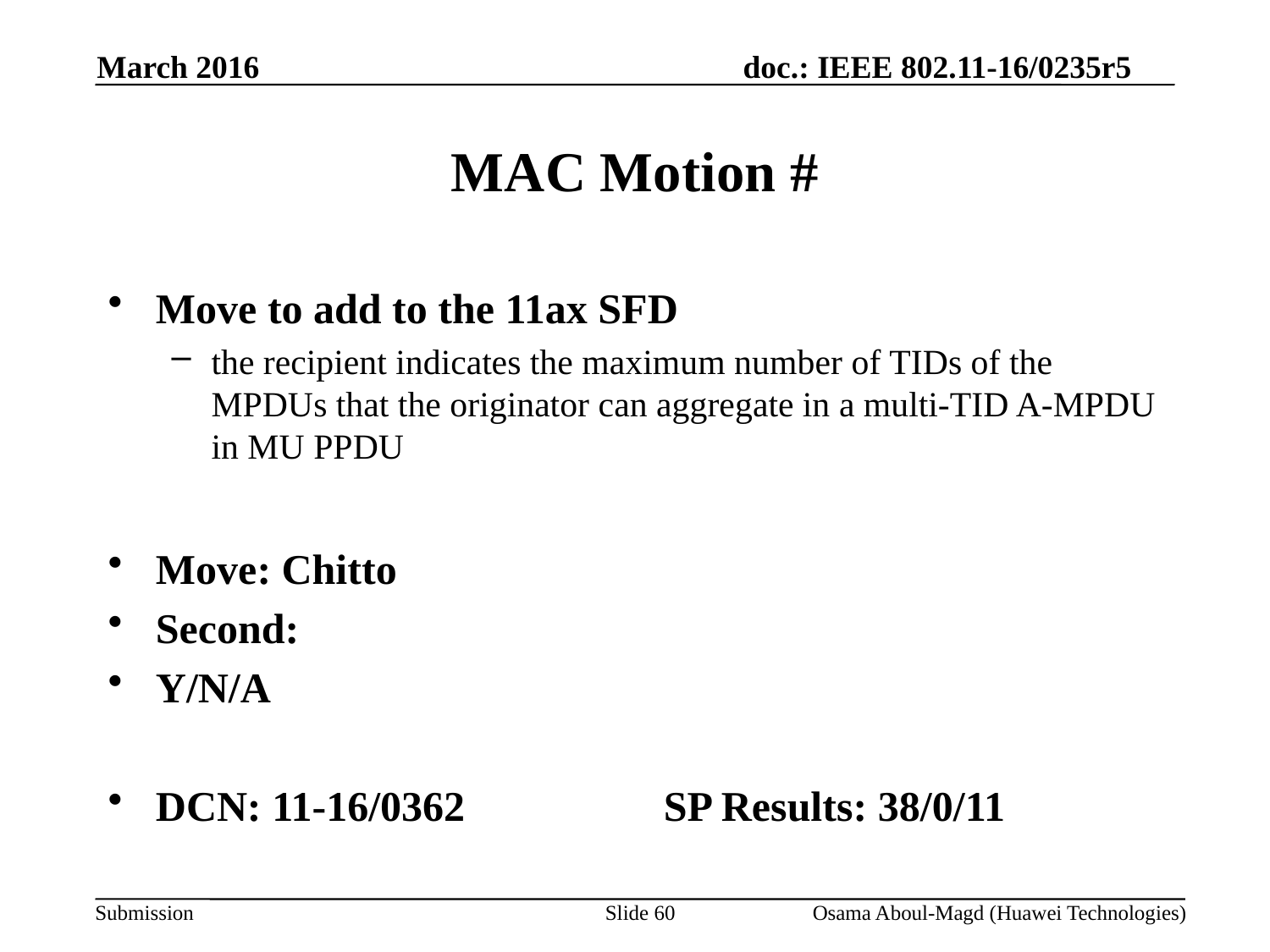

March 2016
# MAC Motion #
Move to add to the 11ax SFD
the recipient indicates the maximum number of TIDs of the MPDUs that the originator can aggregate in a multi-TID A-MPDU in MU PPDU

Move: Chitto
Second:
Y/N/A

DCN: 11-16/0362		SP Results: 38/0/11
Slide 60
Osama Aboul-Magd (Huawei Technologies)